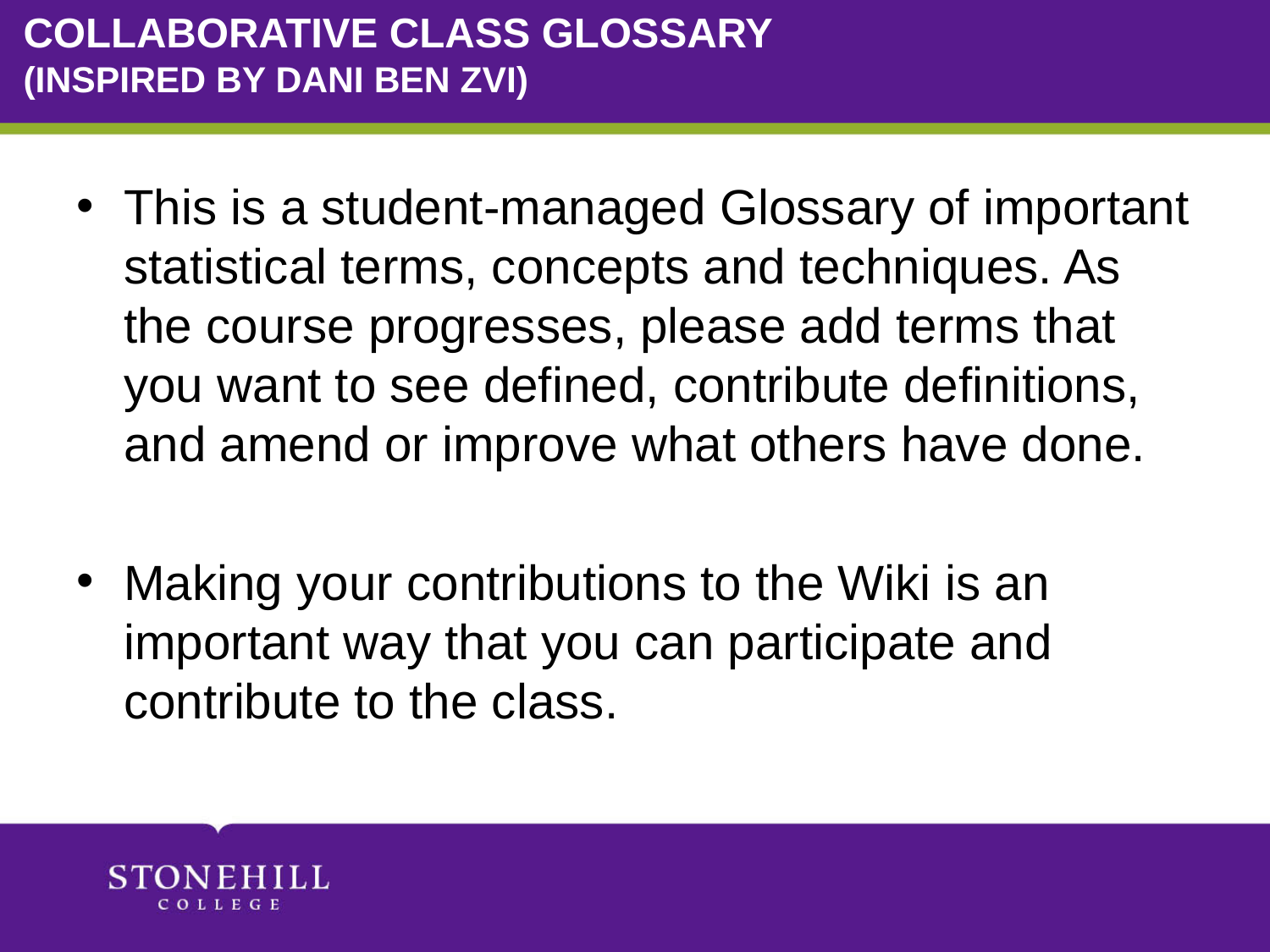

# Collaborative Class Glossary (inspired by Dani ben Zvi)
This is a student-managed Glossary of important statistical terms, concepts and techniques. As the course progresses, please add terms that you want to see defined, contribute definitions, and amend or improve what others have done.

Making your contributions to the Wiki is an important way that you can participate and contribute to the class.